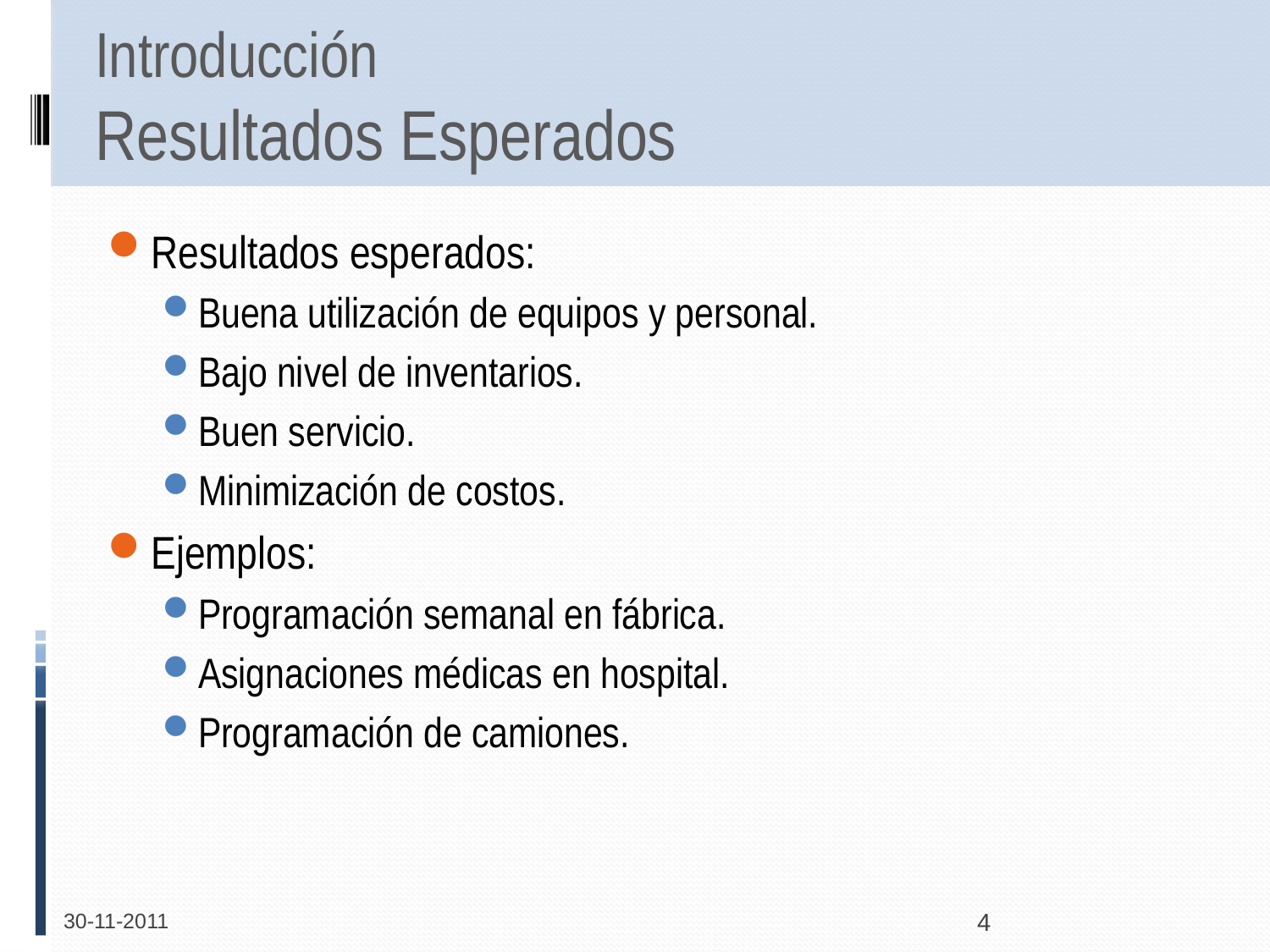

# Introducción Resultados Esperados
Resultados esperados:
Buena utilización de equipos y personal.
Bajo nivel de inventarios.
Buen servicio.
Minimización de costos.
Ejemplos:
Programación semanal en fábrica.
Asignaciones médicas en hospital.
Programación de camiones.
30-11-2011
4